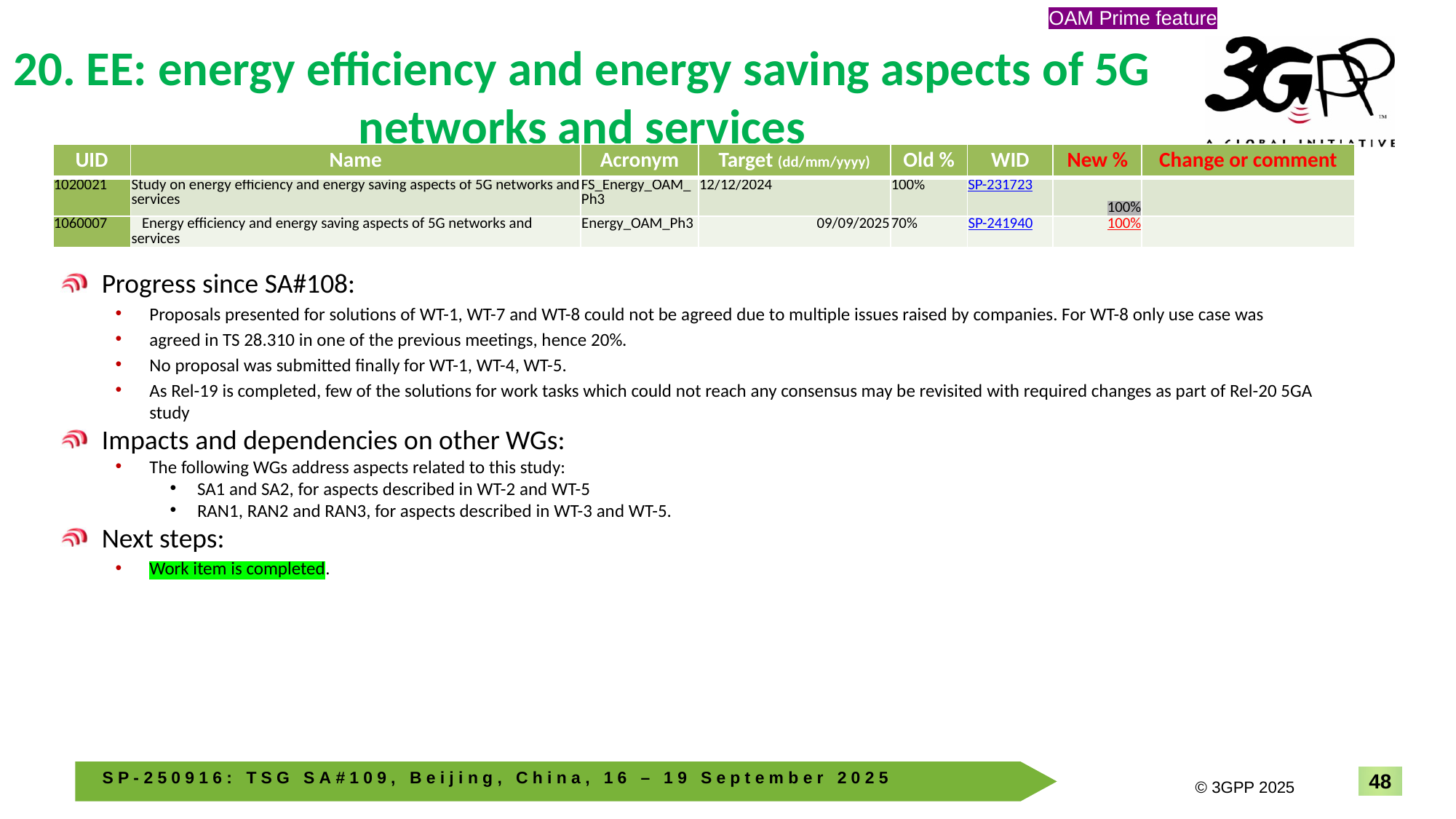

OAM Prime feature
# 20. EE: energy efficiency and energy saving aspects of 5G networks and services
| UID | Name | Acronym | Target (dd/mm/yyyy) | Old % | WID | New % | Change or comment |
| --- | --- | --- | --- | --- | --- | --- | --- |
| 1020021 | Study on energy efficiency and energy saving aspects of 5G networks and services | FS\_Energy\_OAM\_Ph3 | 12/12/2024 | 100% | SP-231723 | 100% |  |
| 1060007 | Energy efficiency and energy saving aspects of 5G networks and services | Energy\_OAM\_Ph3 | 09/09/2025 | 70% | SP-241940 | 100% |  |
Progress since SA#108:
Proposals presented for solutions of WT-1, WT-7 and WT-8 could not be agreed due to multiple issues raised by companies. For WT-8 only use case was
agreed in TS 28.310 in one of the previous meetings, hence 20%.
No proposal was submitted finally for WT-1, WT-4, WT-5.
As Rel-19 is completed, few of the solutions for work tasks which could not reach any consensus may be revisited with required changes as part of Rel-20 5GA study
Impacts and dependencies on other WGs:
The following WGs address aspects related to this study:
SA1 and SA2, for aspects described in WT-2 and WT-5
RAN1, RAN2 and RAN3, for aspects described in WT-3 and WT-5.
Next steps:
Work item is completed.